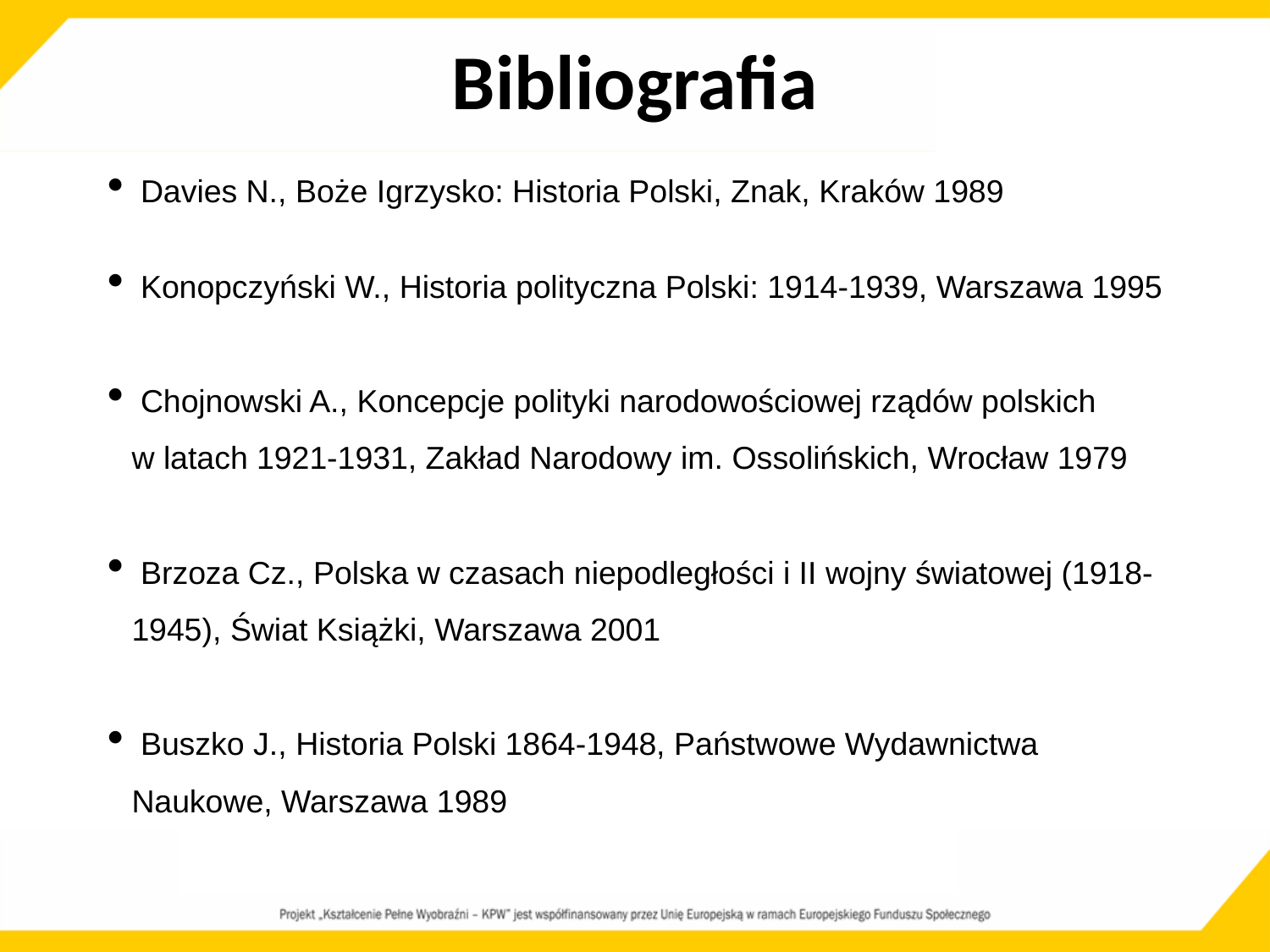

Bibliografia
 Davies N., Boże Igrzysko: Historia Polski, Znak, Kraków 1989
 Konopczyński W., Historia polityczna Polski: 1914-1939, Warszawa 1995
 Chojnowski A., Koncepcje polityki narodowościowej rządów polskich w latach 1921-1931, Zakład Narodowy im. Ossolińskich, Wrocław 1979
 Brzoza Cz., Polska w czasach niepodległości i II wojny światowej (1918- 1945), Świat Książki, Warszawa 2001
 Buszko J., Historia Polski 1864-1948, Państwowe Wydawnictwa Naukowe, Warszawa 1989